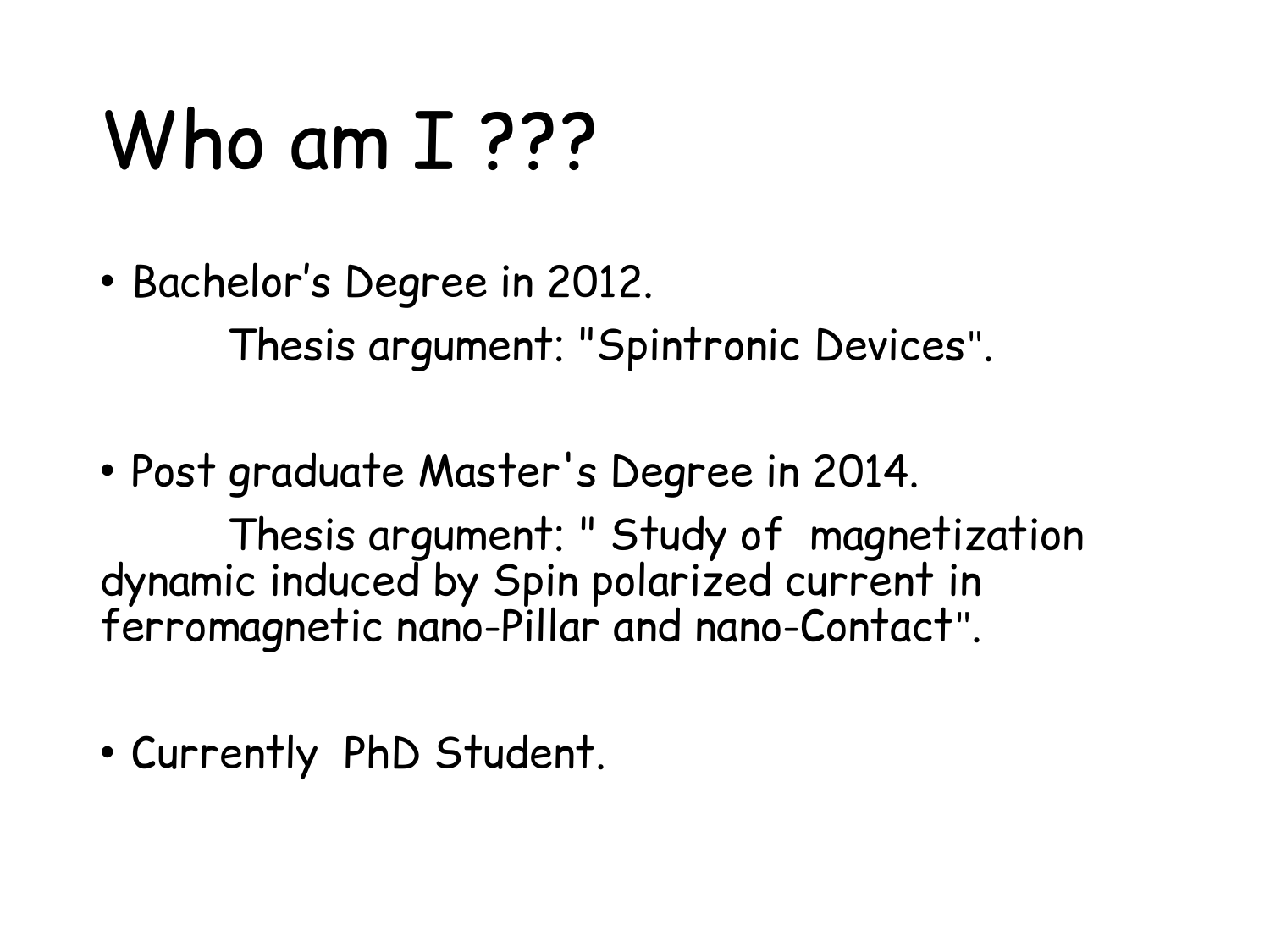

# Who am I ???
Bachelor’s Degree in 2012.
	Thesis argument: "Spintronic Devices".

Post graduate Master's Degree in 2014.
	Thesis argument: " Study of  magnetization 	dynamic induced by Spin polarized current in 	ferromagnetic nano-Pillar and nano-Contact".

Currently  PhD Student.